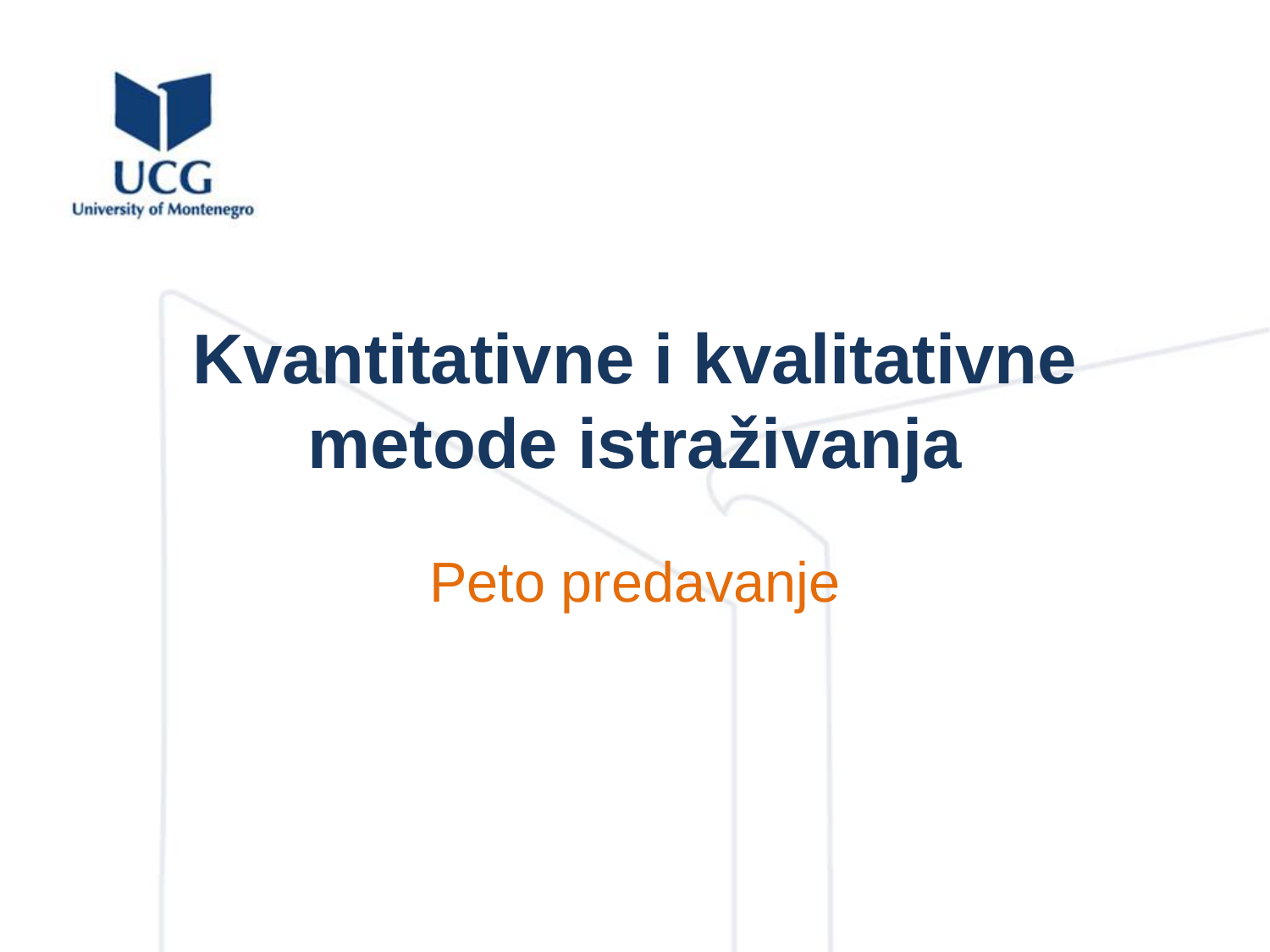

# Kvantitativne i kvalitativne metode istraživanja
Peto predavanje